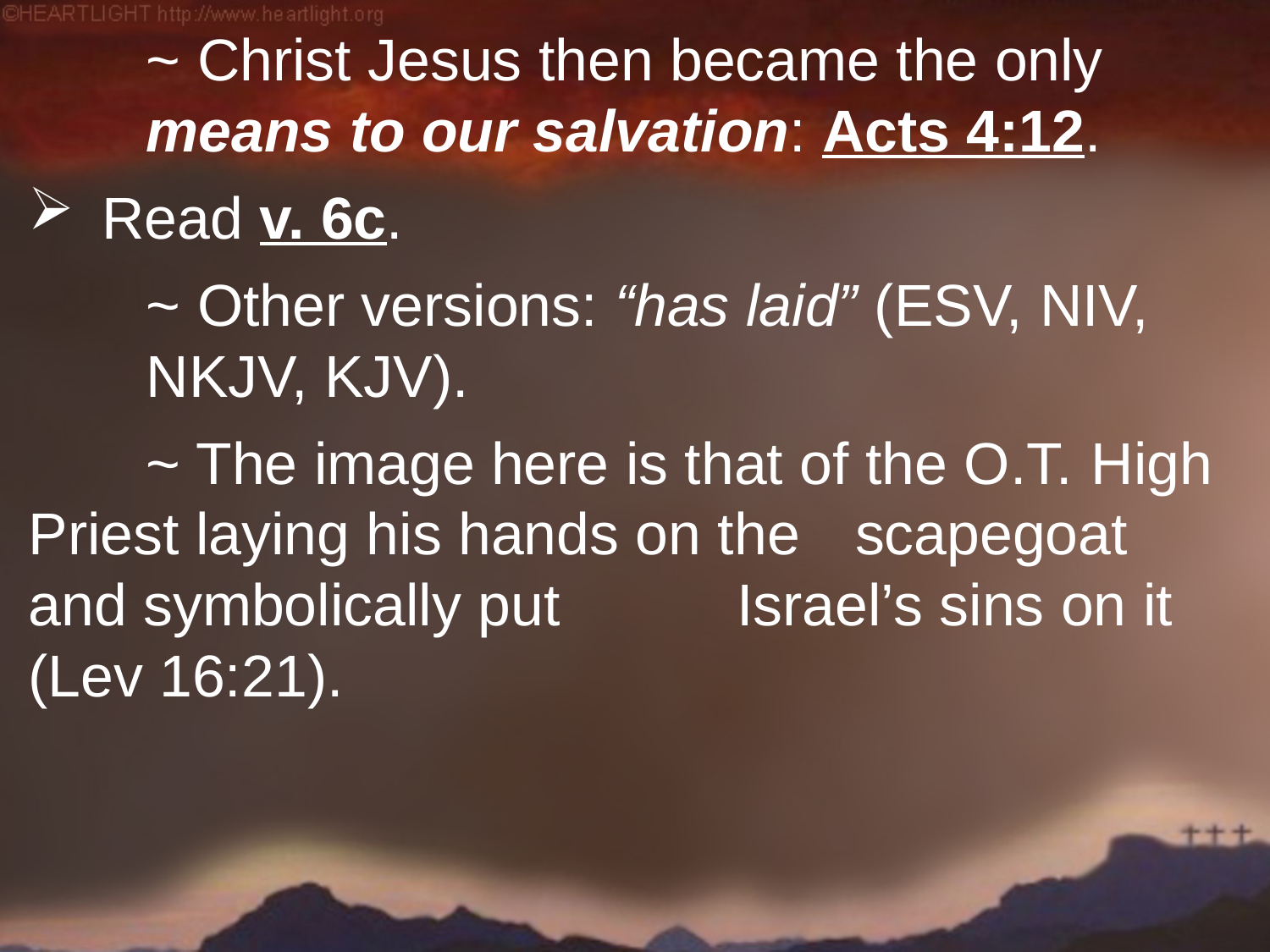

~ Christ Jesus then became the only 						means to our salvation: Acts 4:12.
Read v. 6c.
		~ Other versions: “has laid” (esv, niv, 						nkjv, kjv).
		~ The image here is that of the O.T. 						High Priest laying his hands on the 						scapegoat and symbolically put 						Israel’s sins on it (Lev 16:21).